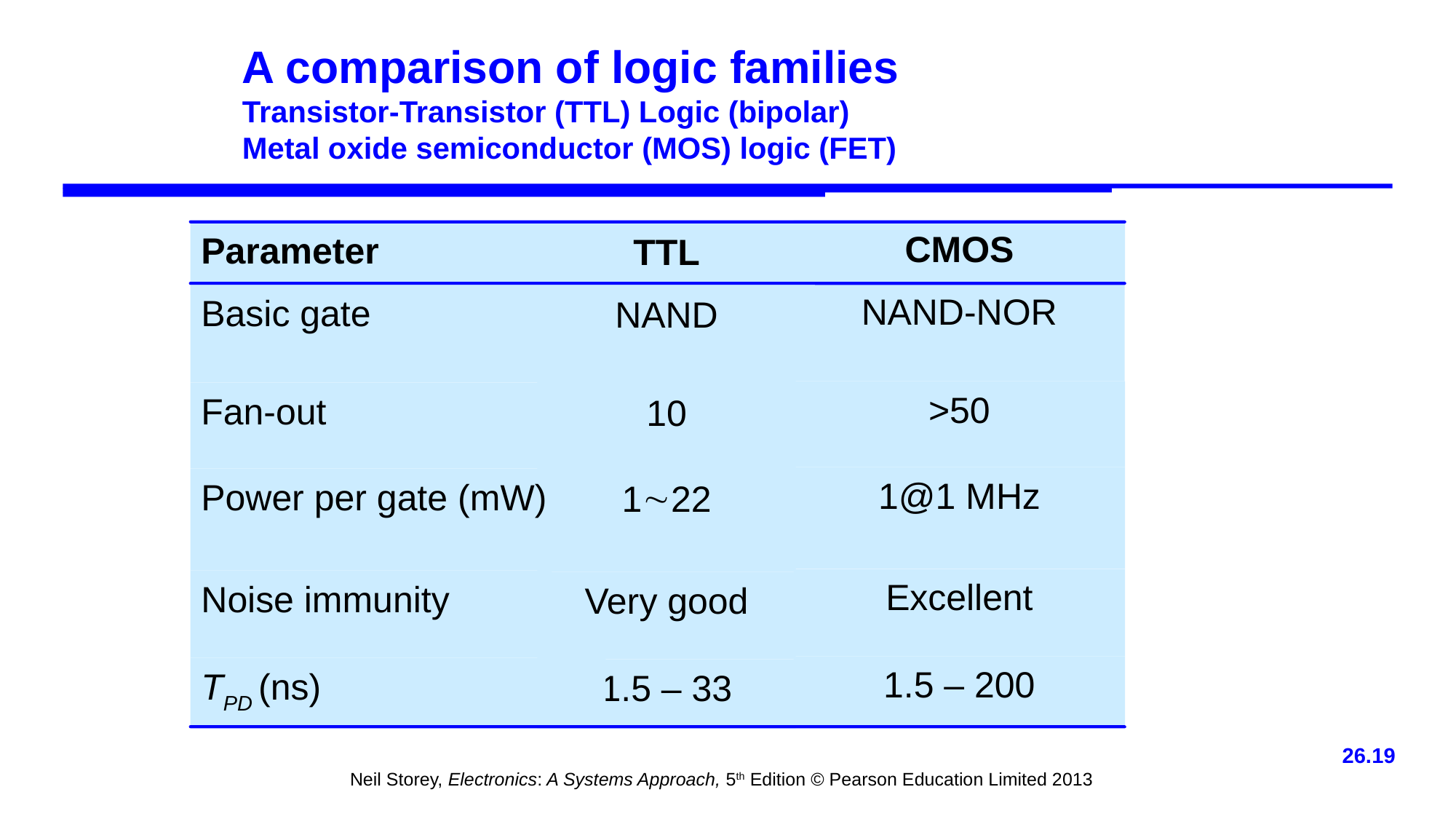

# A comparison of logic families Transistor-Transistor (TTL) Logic (bipolar) Metal oxide semiconductor (MOS) logic (FET)

CMOS
Parameter

TTL

NAND-NOR
Basic gate
NAND
>50
Fan-out
10
1@1 MHz
Power per gate (mW)
1∼22
Excellent
Noise immunity
Very good
1.5 – 200
TPD (ns)
1.5 – 33